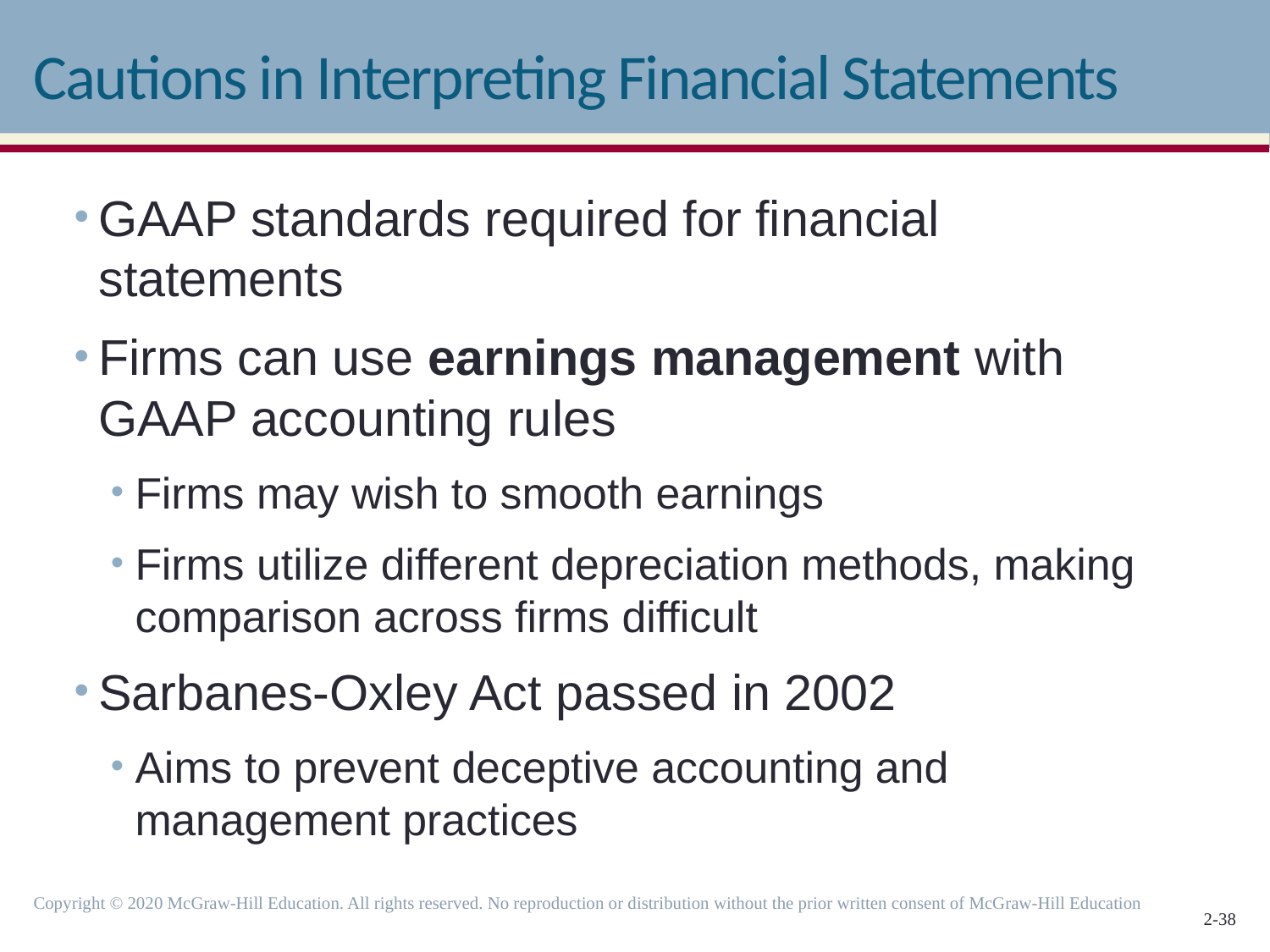

# Cautions in Interpreting Financial Statements
GAAP standards required for financial statements
Firms can use earnings management with GAAP accounting rules
Firms may wish to smooth earnings
Firms utilize different depreciation methods, making comparison across firms difficult
Sarbanes-Oxley Act passed in 2002
Aims to prevent deceptive accounting and management practices
Copyright © 2020 McGraw-Hill Education. All rights reserved. No reproduction or distribution without the prior written consent of McGraw-Hill Education